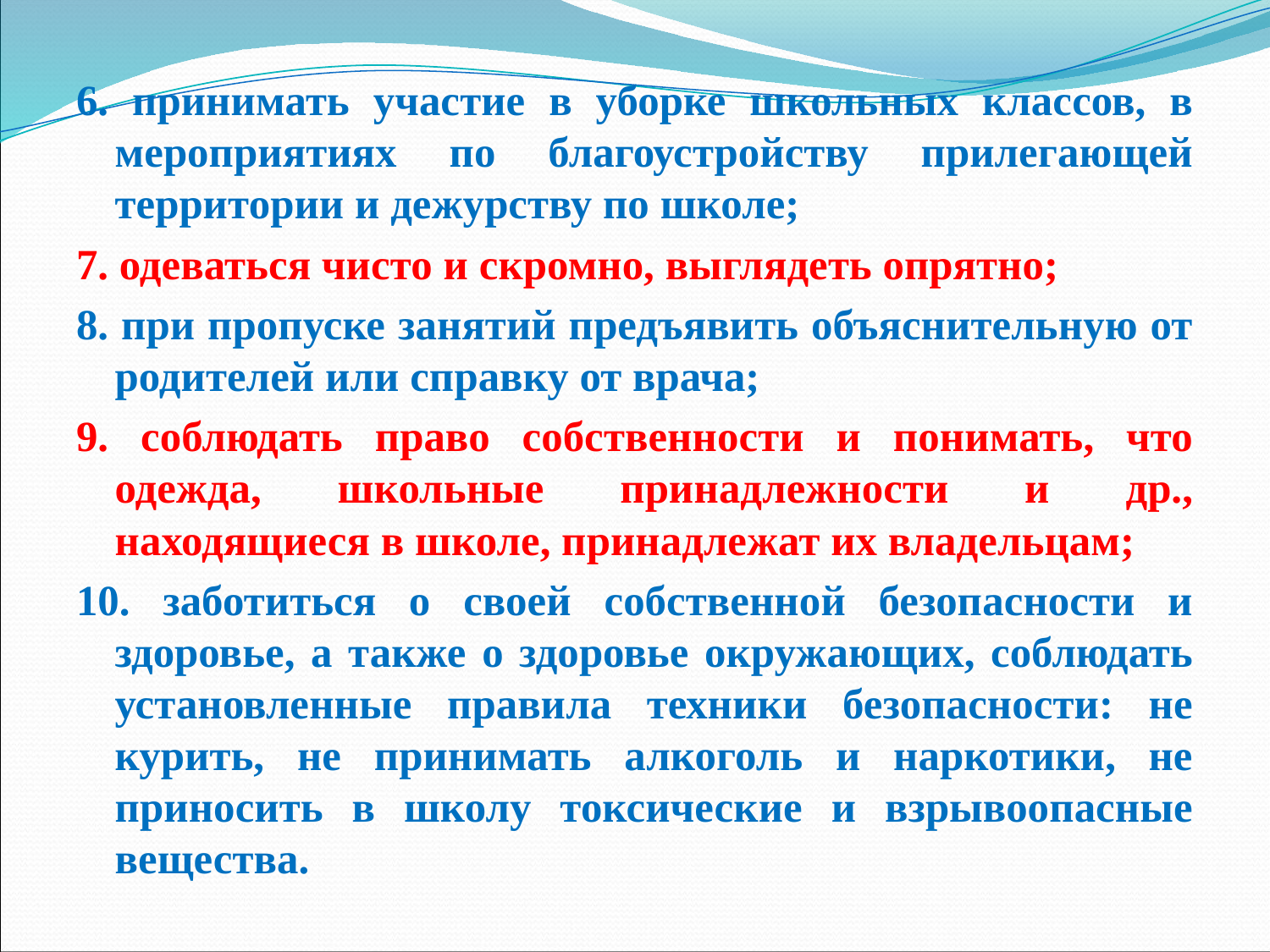

6. принимать участие в уборке школьных классов, в мероприятиях по благоустройству прилегающей территории и дежурству по школе;
7. одеваться чисто и скромно, выглядеть опрятно;
8. при пропуске занятий предъявить объяснительную от родителей или справку от врача;
9. соблюдать право собственности и понимать, что одежда, школьные принадлежности и др., находящиеся в школе, принадлежат их владельцам;
10. заботиться о своей собственной безопасности и здоровье, а также о здоровье окружающих, соблюдать установленные правила техники безопасности: не курить, не принимать алкоголь и наркотики, не приносить в школу токсические и взрывоопасные вещества.

#